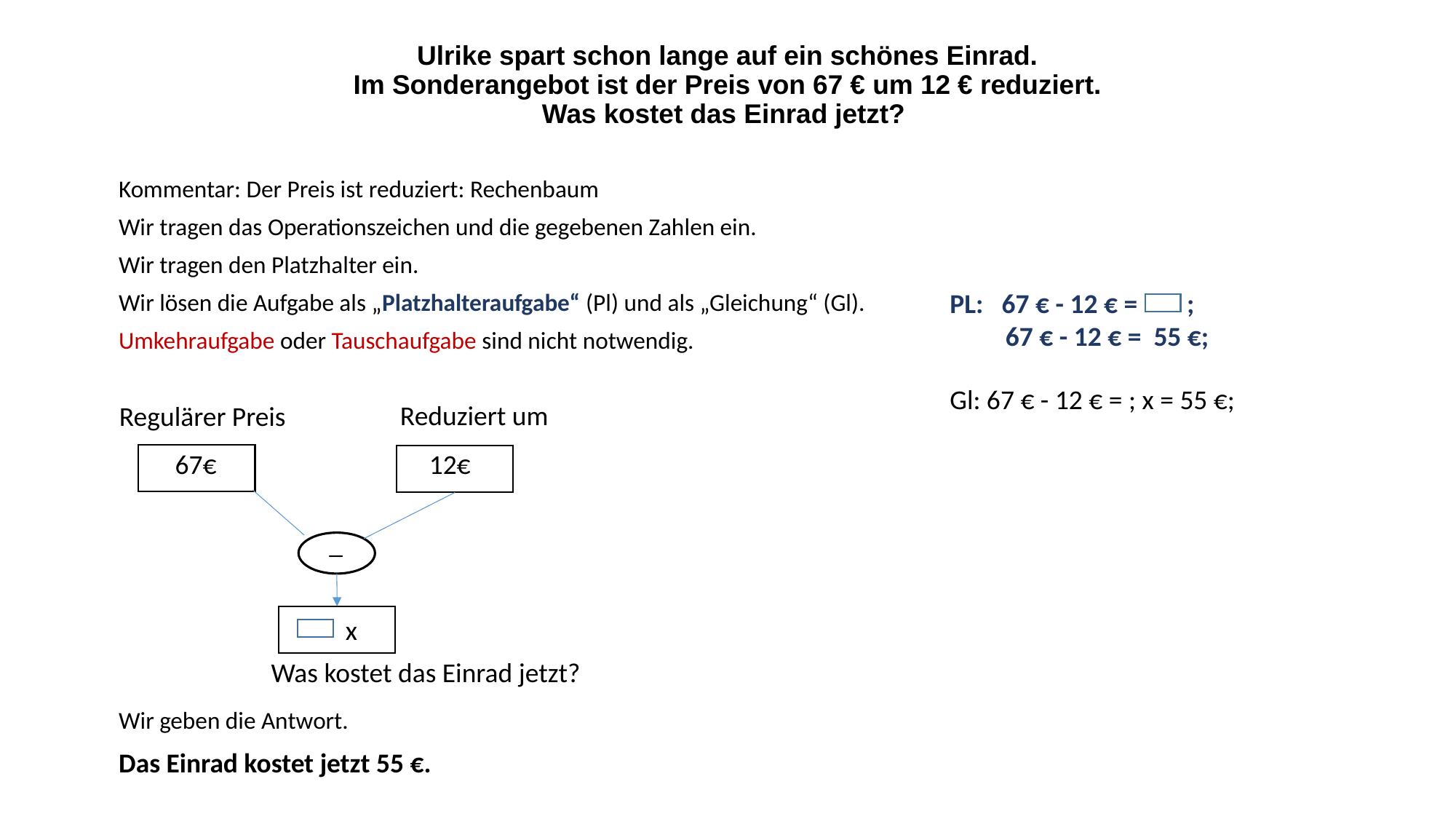

# Ulrike spart schon lange auf ein schönes Einrad. Im Sonderangebot ist der Preis von 67 € um 12 € reduziert. Was kostet das Einrad jetzt?
Kommentar: Der Preis ist reduziert: Rechenbaum
Wir tragen das Operationszeichen und die gegebenen Zahlen ein.
Wir tragen den Platzhalter ein.
PL:   67 € - 12 € =        ;
         67 € - 12 € =  55 €;
Wir lösen die Aufgabe als „Platzhalteraufgabe“ (Pl) und als „Gleichung“ (Gl).

Umkehraufgabe oder Tauschaufgabe sind nicht notwendig.

Gl: 67 € - 12 € = ; x = 55 €;
Reduziert um
Regulärer Preis
67€
12€

_

x

Was kostet das Einrad jetzt?
Wir geben die Antwort.
Das Einrad kostet jetzt 55 €.